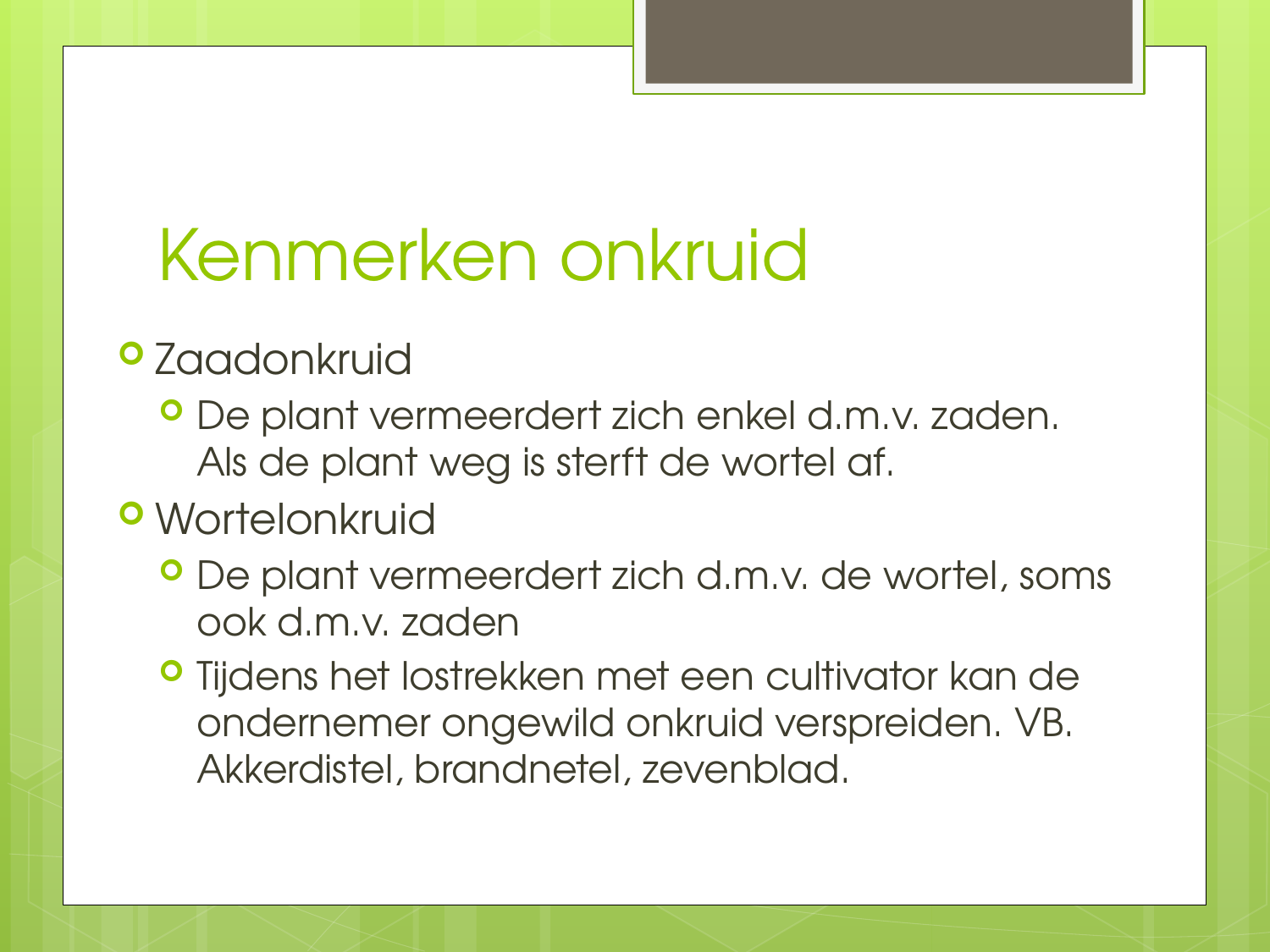

# Kenmerken onkruid
Zaadonkruid
De plant vermeerdert zich enkel d.m.v. zaden. Als de plant weg is sterft de wortel af.
Wortelonkruid
De plant vermeerdert zich d.m.v. de wortel, soms ook d.m.v. zaden
Tijdens het lostrekken met een cultivator kan de ondernemer ongewild onkruid verspreiden. VB. Akkerdistel, brandnetel, zevenblad.